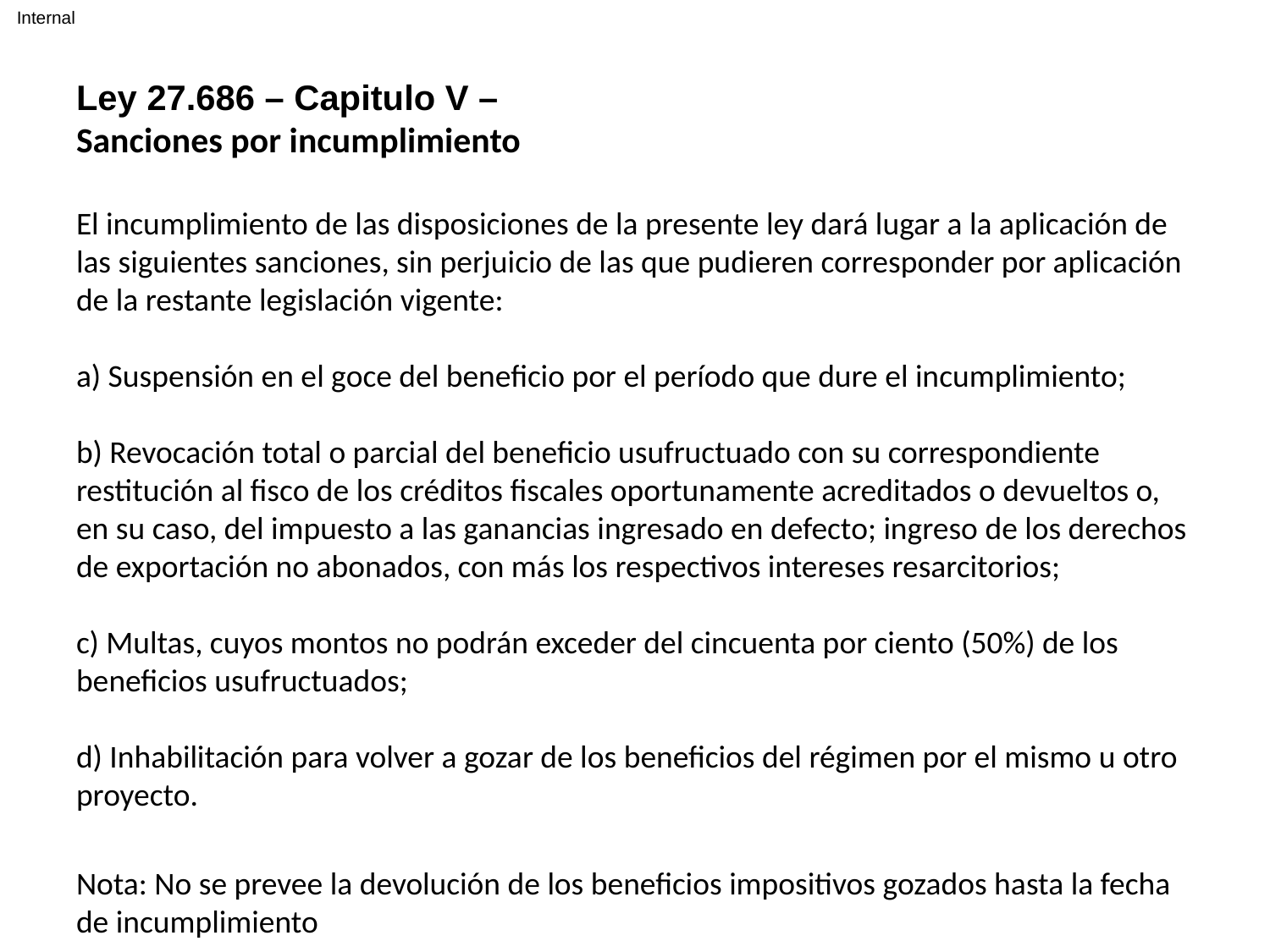

# Ley 27.686 – Capitulo V – Sanciones por incumplimiento
El incumplimiento de las disposiciones de la presente ley dará lugar a la aplicación de las siguientes sanciones, sin perjuicio de las que pudieren corresponder por aplicación de la restante legislación vigente:
a) Suspensión en el goce del beneficio por el período que dure el incumplimiento;
b) Revocación total o parcial del beneficio usufructuado con su correspondiente restitución al fisco de los créditos fiscales oportunamente acreditados o devueltos o, en su caso, del impuesto a las ganancias ingresado en defecto; ingreso de los derechos de exportación no abonados, con más los respectivos intereses resarcitorios;
c) Multas, cuyos montos no podrán exceder del cincuenta por ciento (50%) de los beneficios usufructuados;
d) Inhabilitación para volver a gozar de los beneficios del régimen por el mismo u otro proyecto.

Nota: No se prevee la devolución de los beneficios impositivos gozados hasta la fecha de incumplimiento